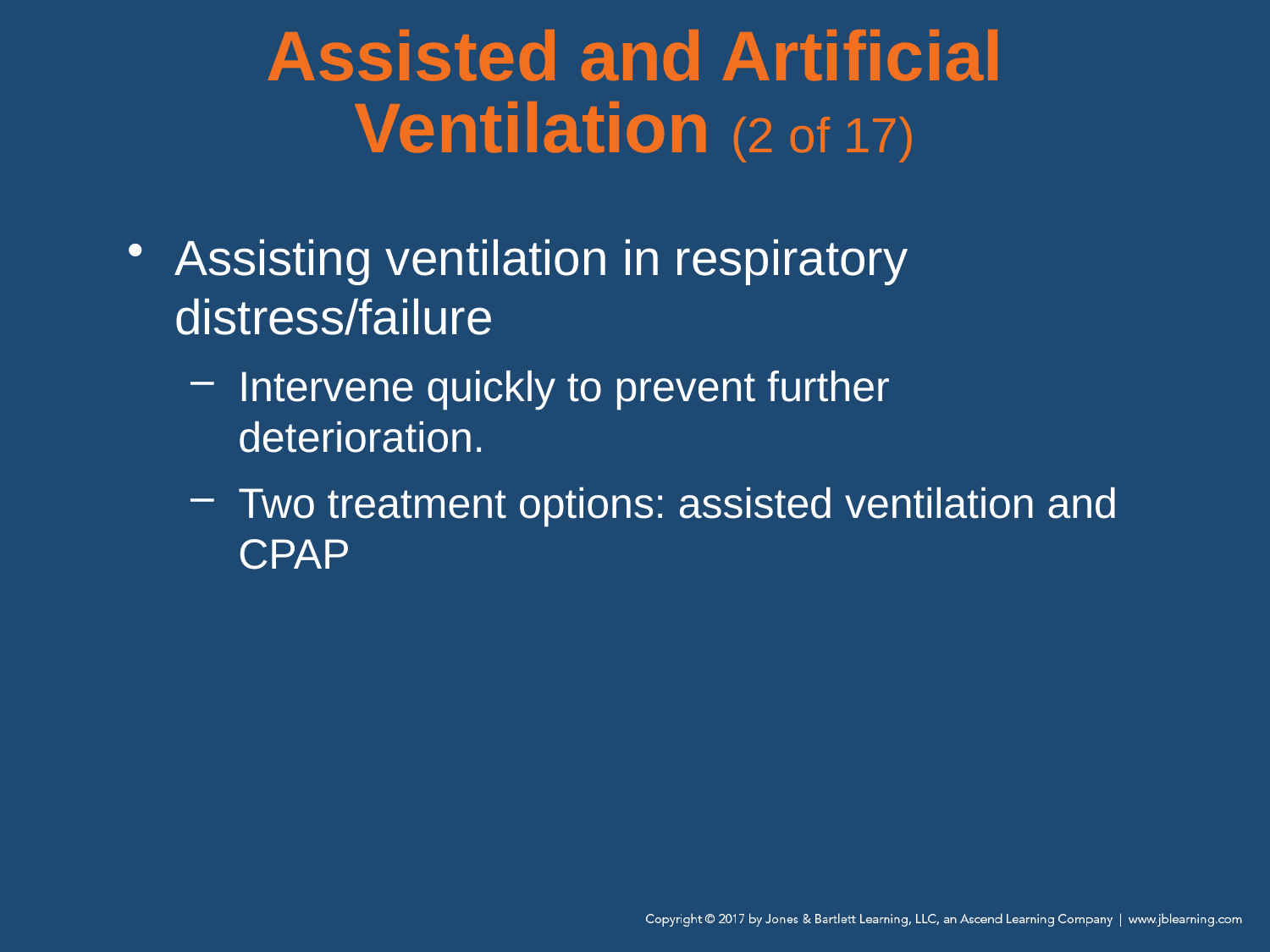

# Assisted and Artificial Ventilation (2 of 17)
Assisting ventilation in respiratory distress/failure
Intervene quickly to prevent further deterioration.
Two treatment options: assisted ventilation and CPAP